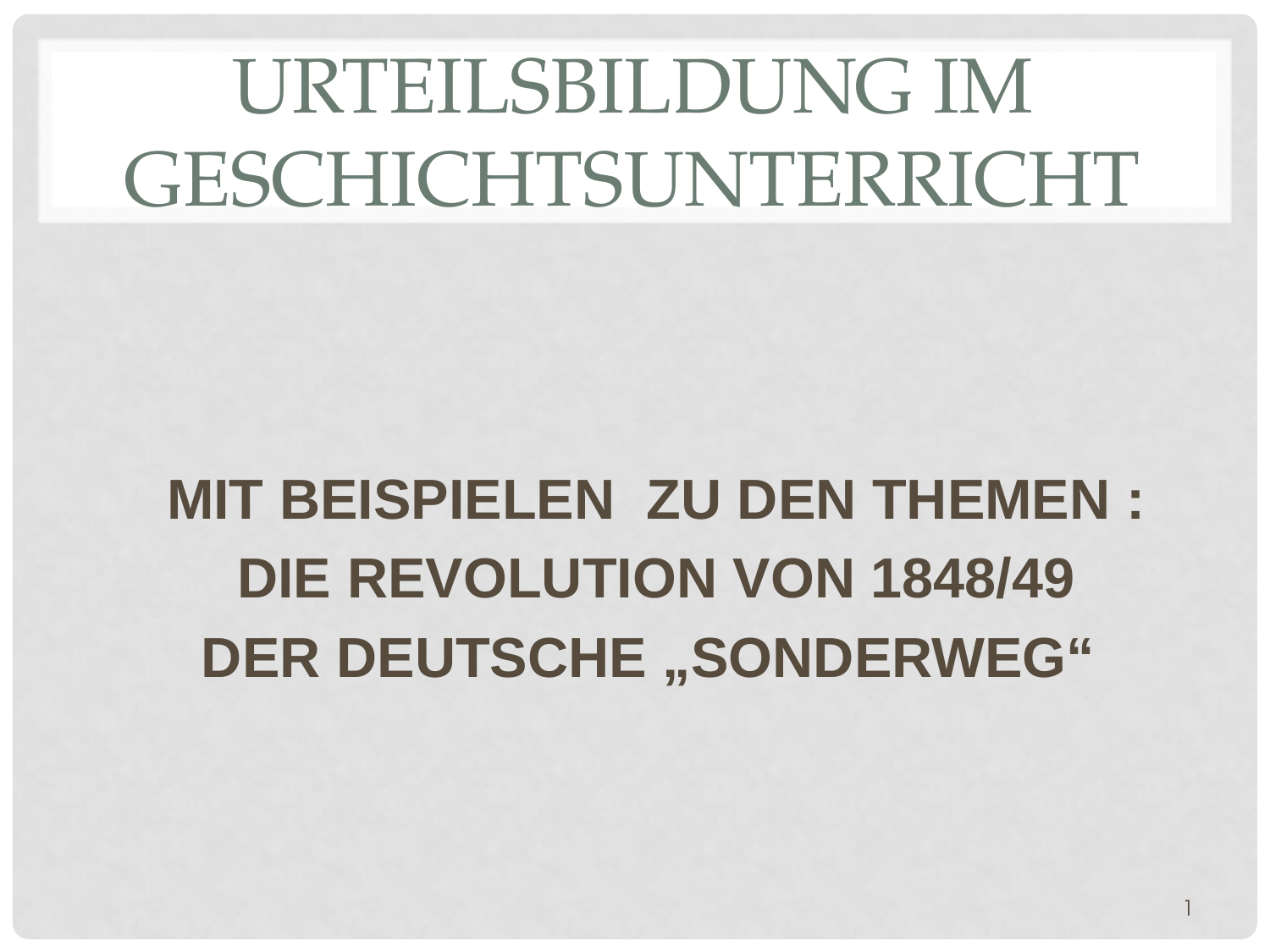

# Urteilsbildung im Geschichtsunterricht

MIT BEISPIELEN  ZU DEN THEMEN :
DIE REVOLUTION VON 1848/49
DER DEUTSCHE „SONDERWEG“
1